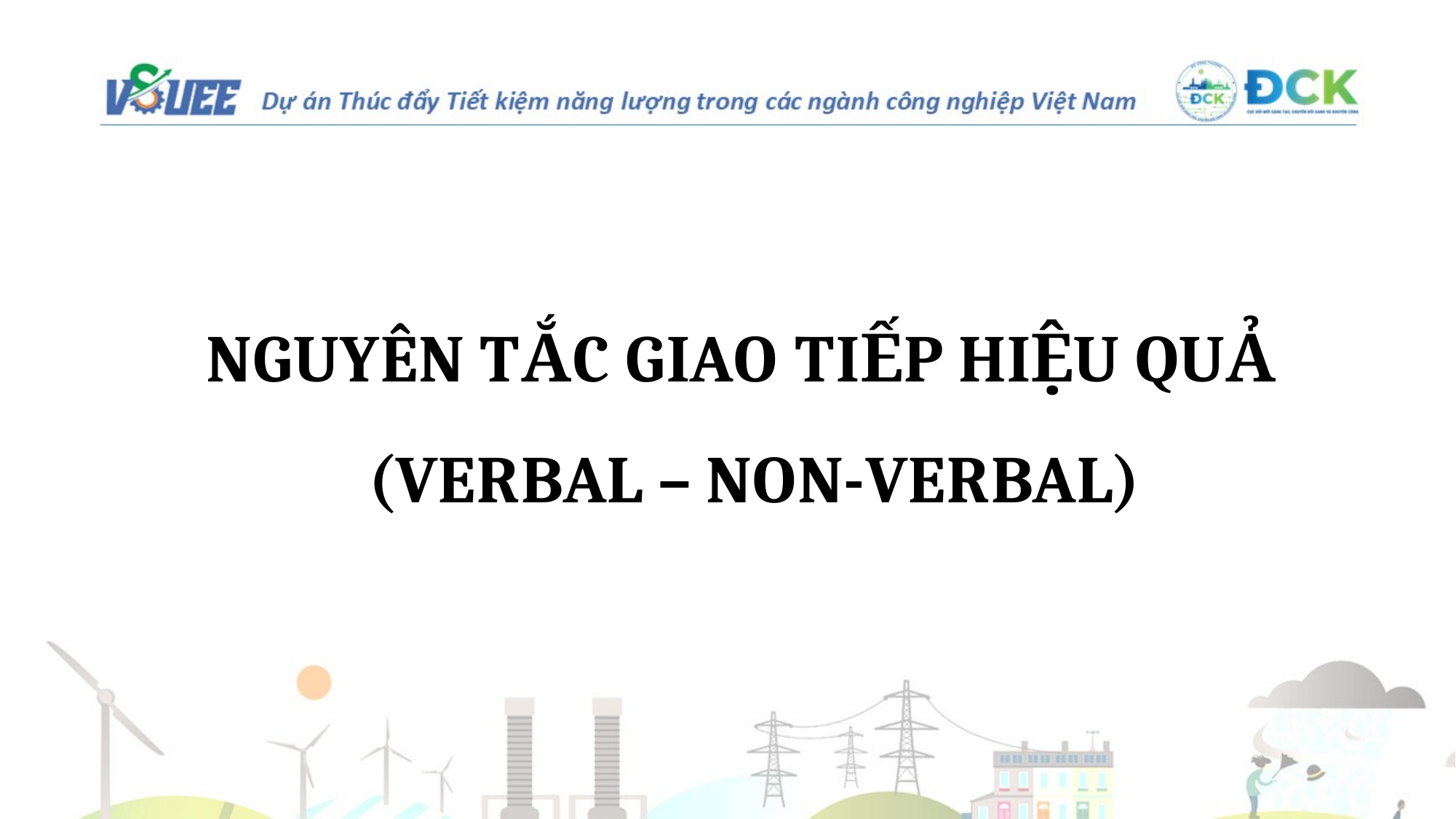

NGUYÊN TẮC GIAO TIẾP HIỆU QUẢ (VERBAL – NON-VERBAL)